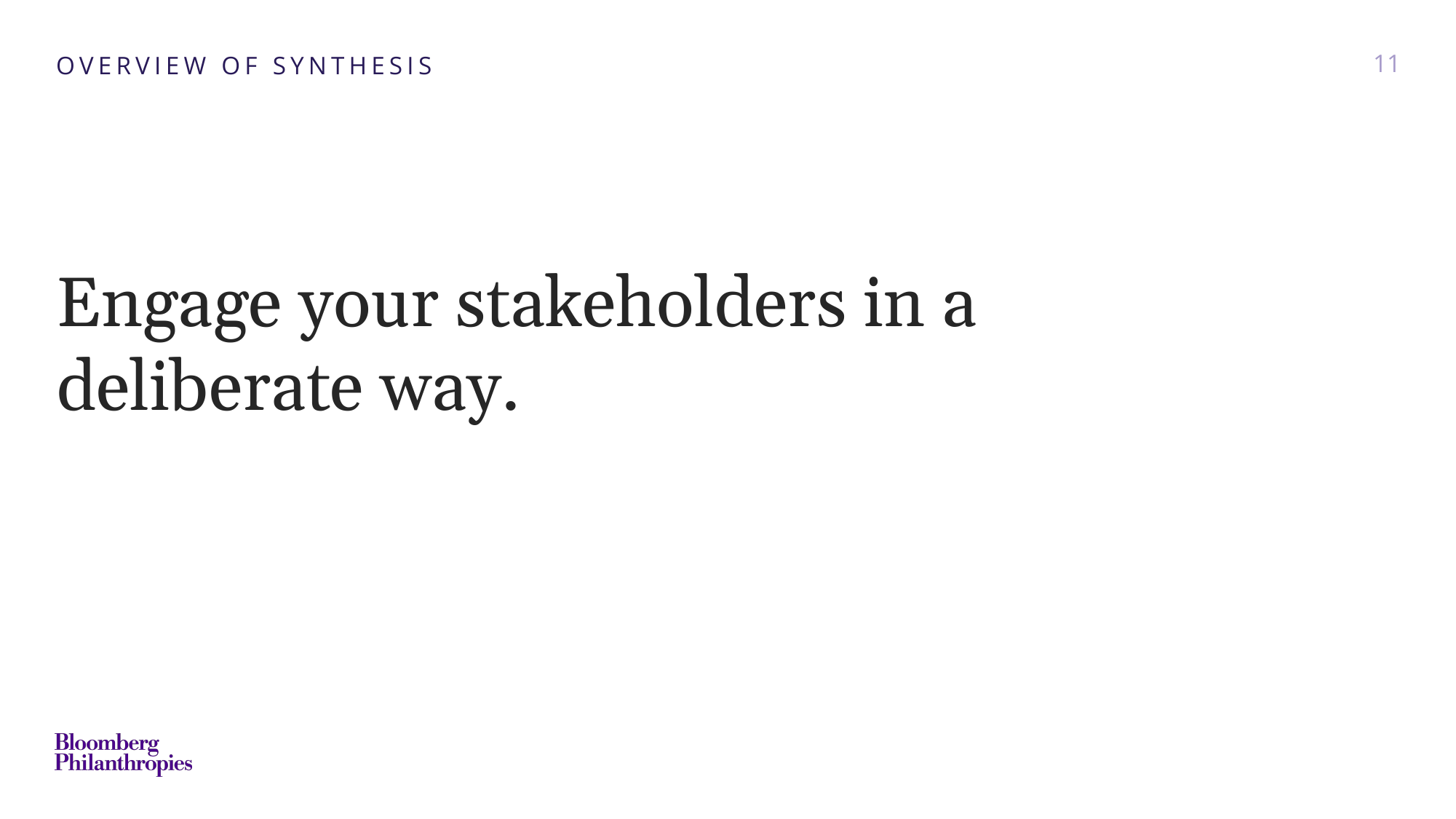

OVERVIEW OF SYNTHESIS
11
Engage your stakeholders in a deliberate way.